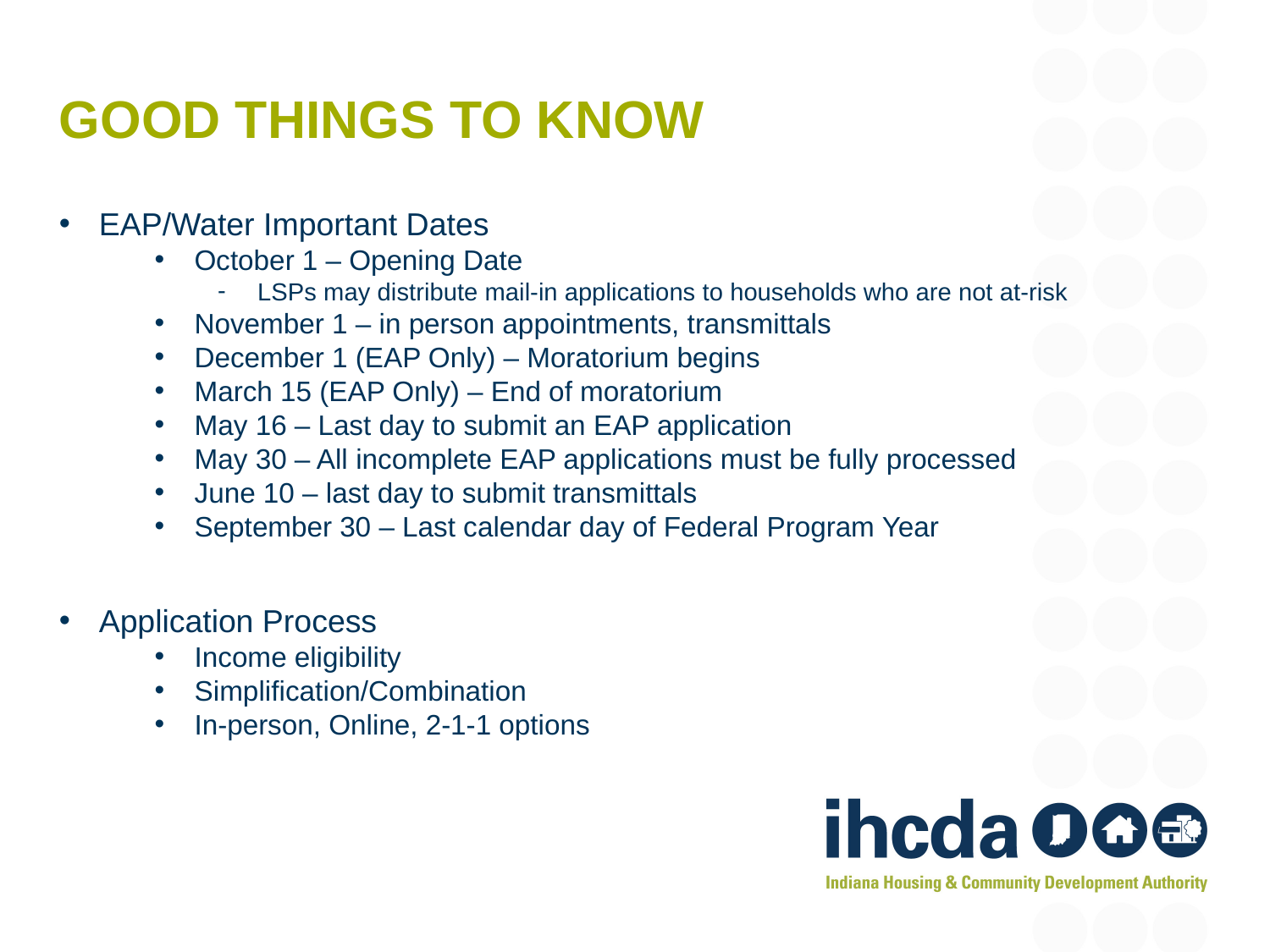

# Good things to know
EAP/Water Important Dates
October 1 – Opening Date
LSPs may distribute mail-in applications to households who are not at-risk
November 1 – in person appointments, transmittals
December 1 (EAP Only) – Moratorium begins
March 15 (EAP Only) – End of moratorium
May 16 – Last day to submit an EAP application
May 30 – All incomplete EAP applications must be fully processed
June 10 – last day to submit transmittals
September 30 – Last calendar day of Federal Program Year

Application Process
Income eligibility
Simplification/Combination
In-person, Online, 2-1-1 options